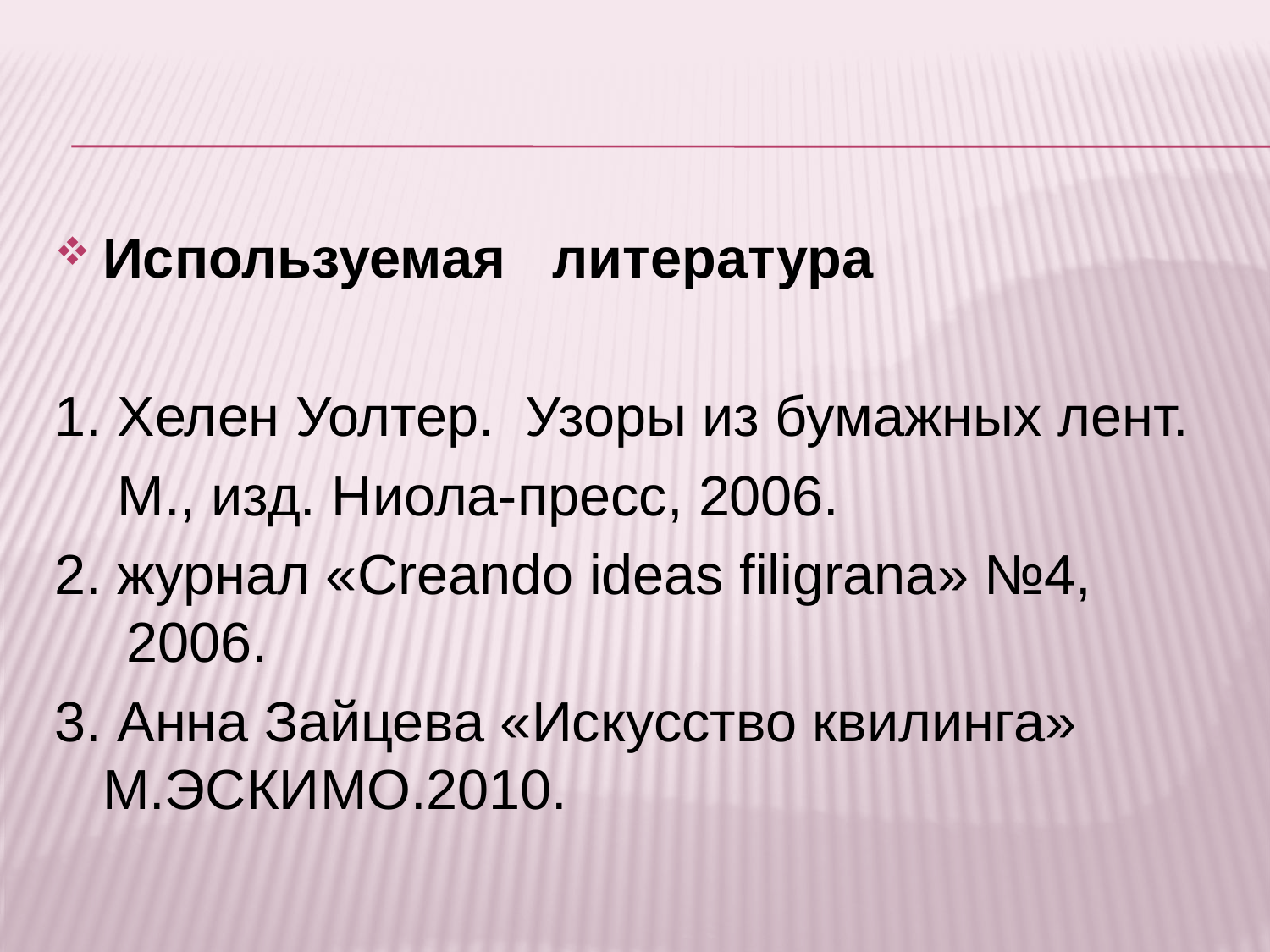

#
Используемая   литература

1. Хелен Уолтер.  Узоры из бумажных лент.
    М., изд. Ниола-пресс, 2006.
2. журнал «Creando ideas filigrana» №4, 2006.
3. Анна Зайцева «Искусство квилинга» М.ЭСКИМО.2010.